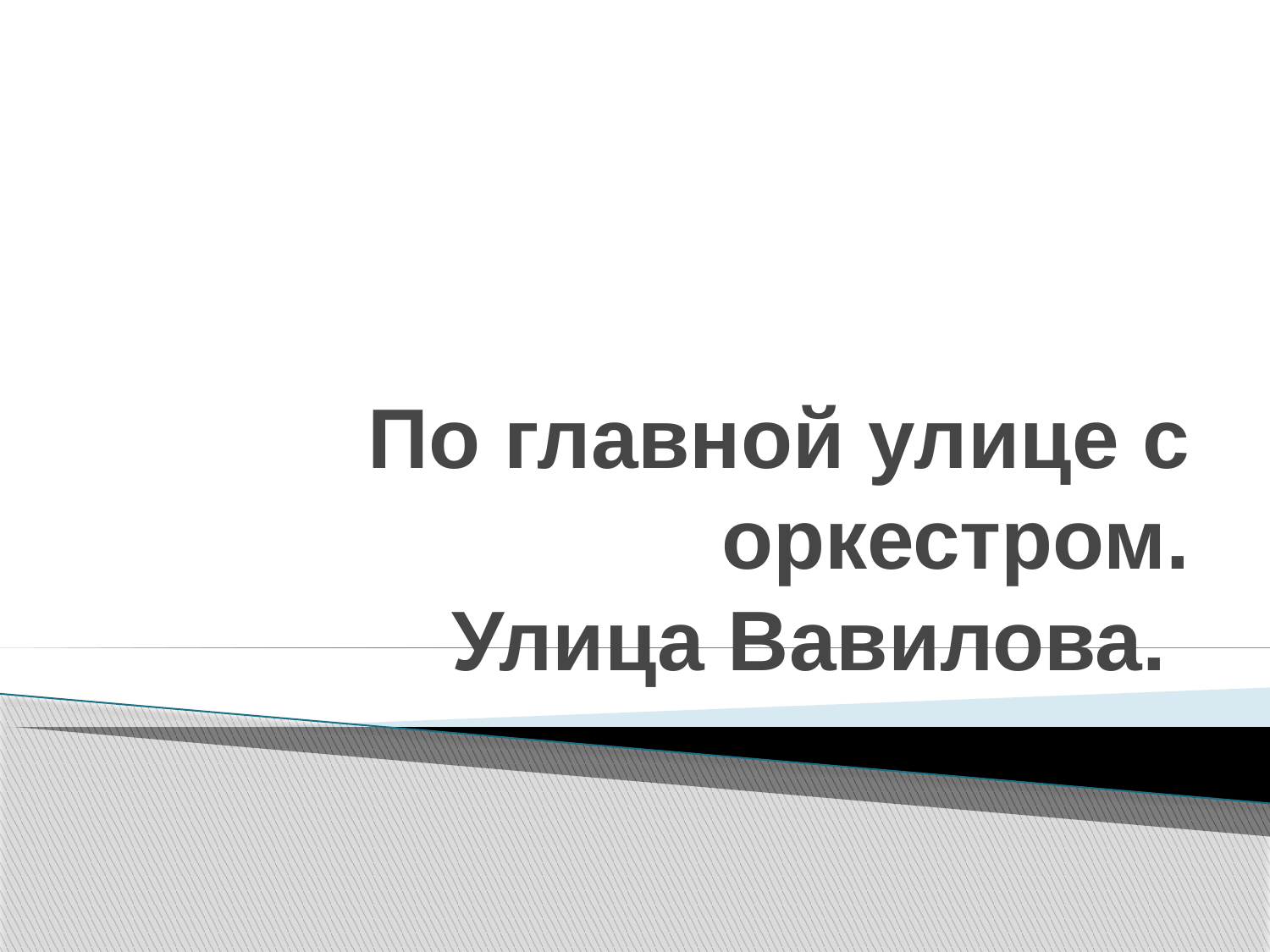

# По главной улице с оркестром. Улица Вавилова.